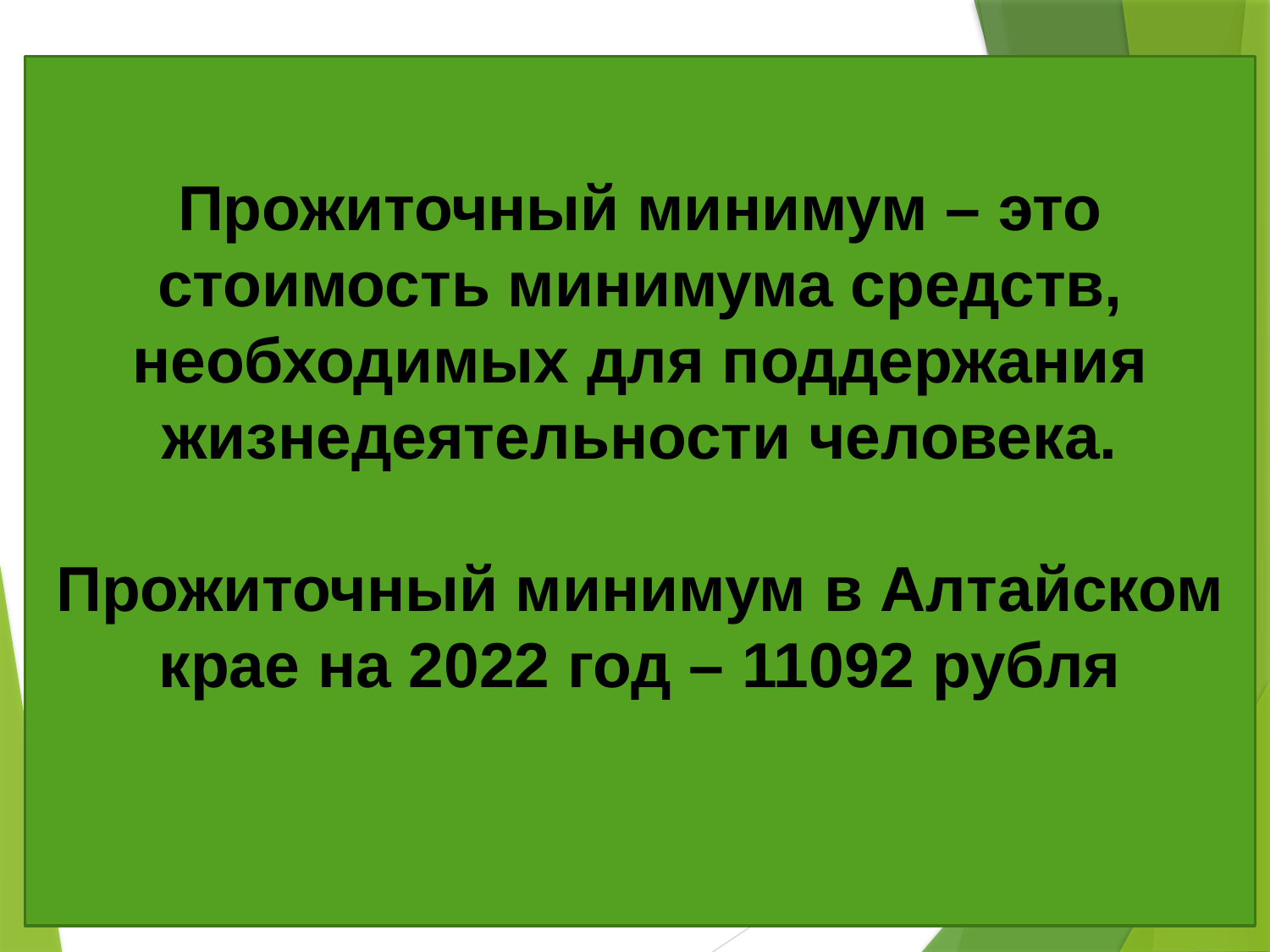

Прожиточный минимум – это стоимость минимума средств, необходимых для поддержания жизнедеятельности человека.

Прожиточный минимум в Алтайском крае на 2022 год – 11092 рубля

#